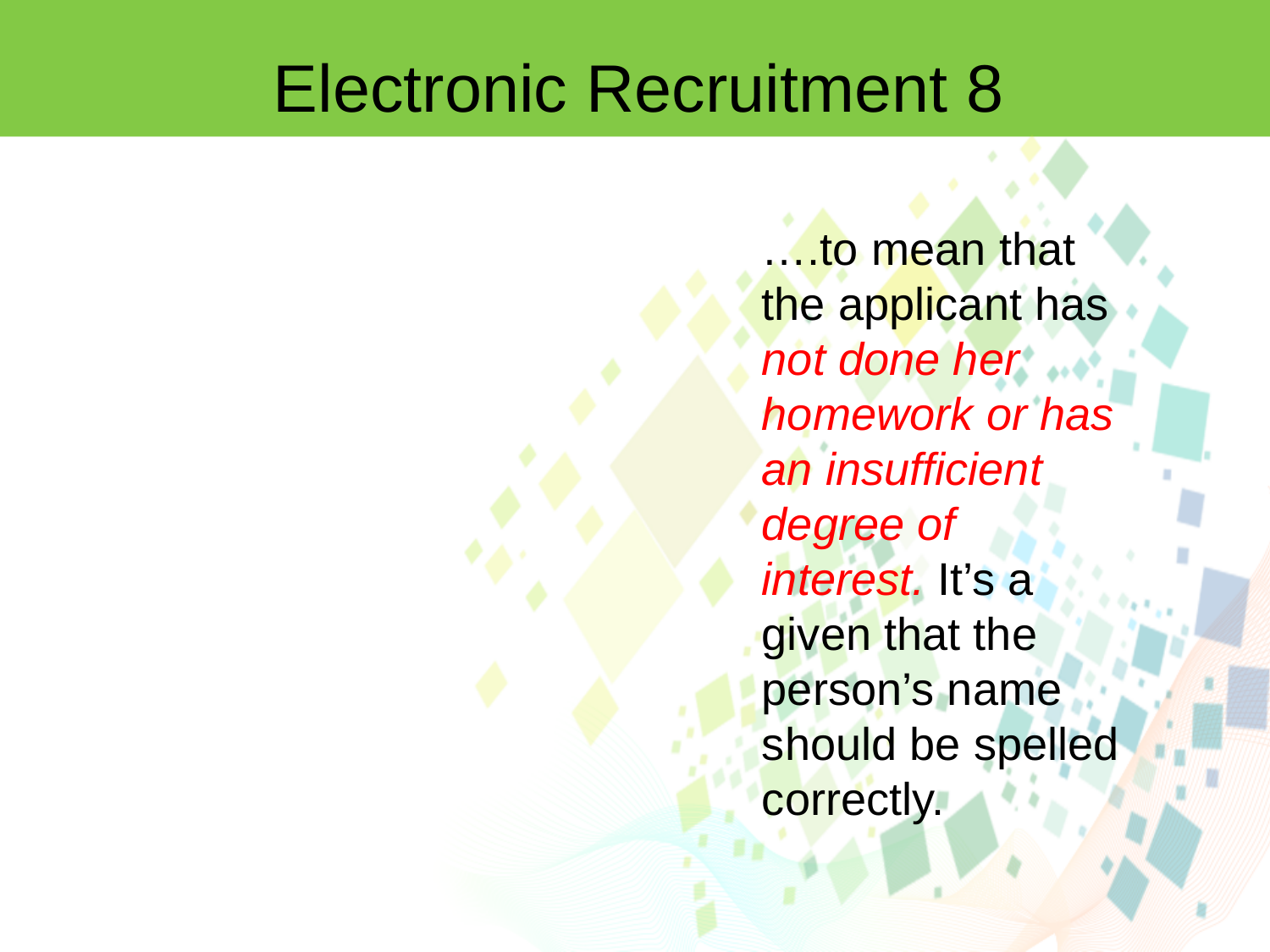

Electronic Recruitment 8
….to mean that the applicant has not done her homework or has an insufficient
degree of interest. It’s a given that the person’s name should be spelled
correctly.